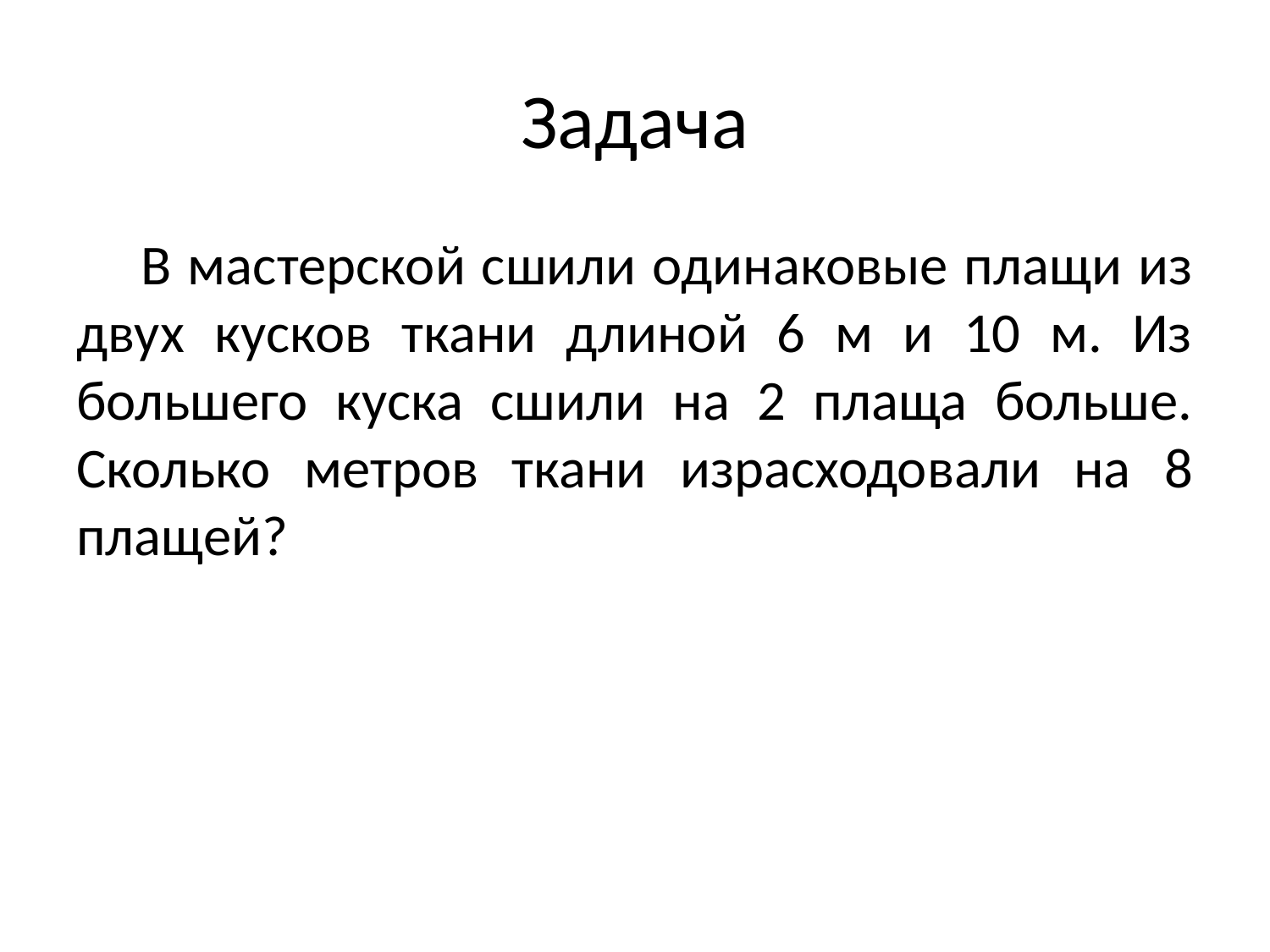

# Задача
    В мастерской сшили одинаковые плащи из двух кусков ткани длиной 6 м и 10 м. Из большего куска сшили на 2 плаща больше. Сколько метров ткани израсходовали на 8 плащей?